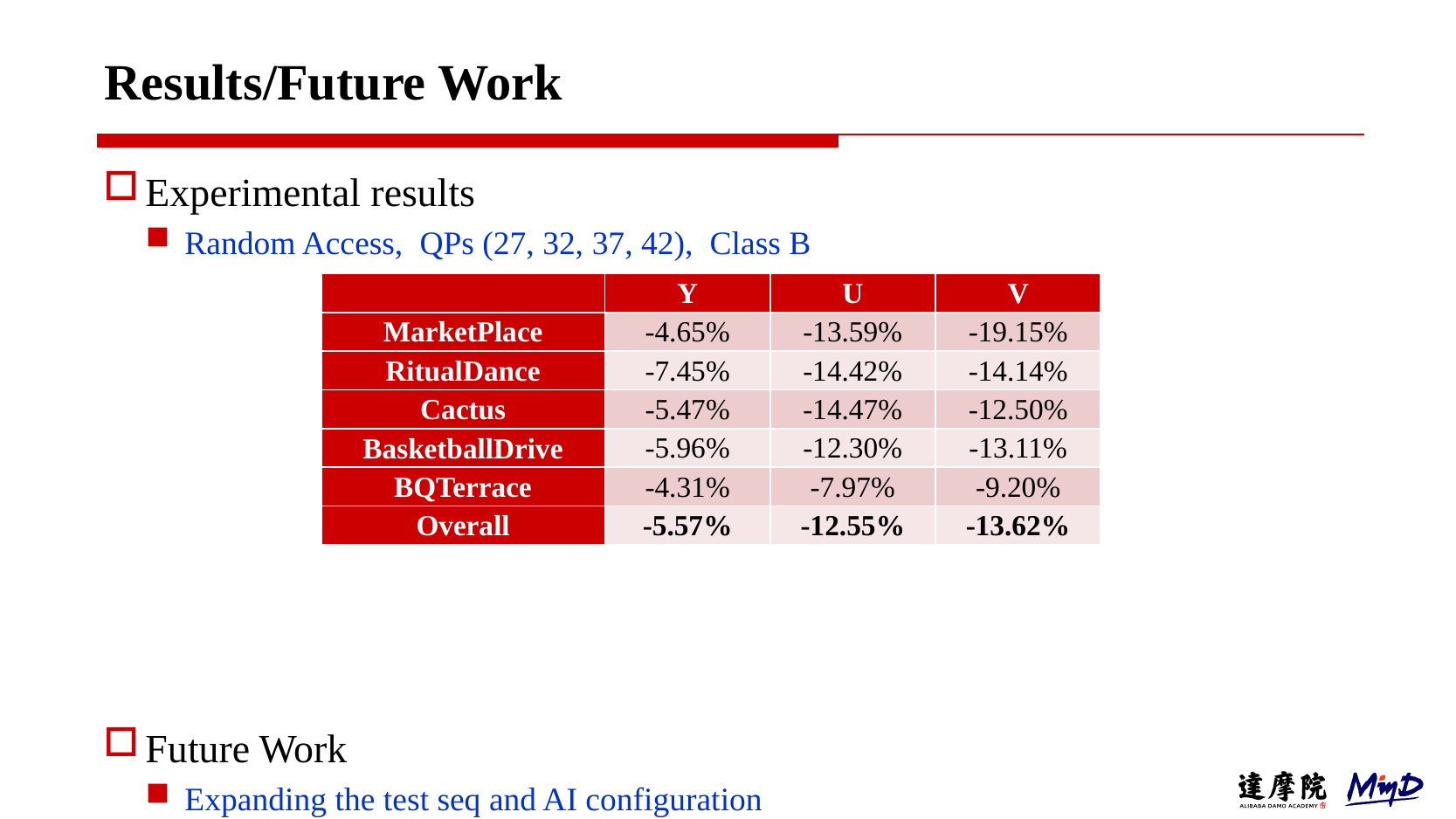

# Results/Future Work
Experimental results
Random Access,  QPs (27, 32, 37, 42),  Class B

Future Work
Expanding the test seq and AI configuration
Reduce the complexity
|  | Y | U | V |
| --- | --- | --- | --- |
| MarketPlace | -4.65% | -13.59% | -19.15% |
| RitualDance | -7.45% | -14.42% | -14.14% |
| Cactus | -5.47% | -14.47% | -12.50% |
| BasketballDrive | -5.96% | -12.30% | -13.11% |
| BQTerrace | -4.31% | -7.97% | -9.20% |
| Overall | -5.57% | -12.55% | -13.62% |